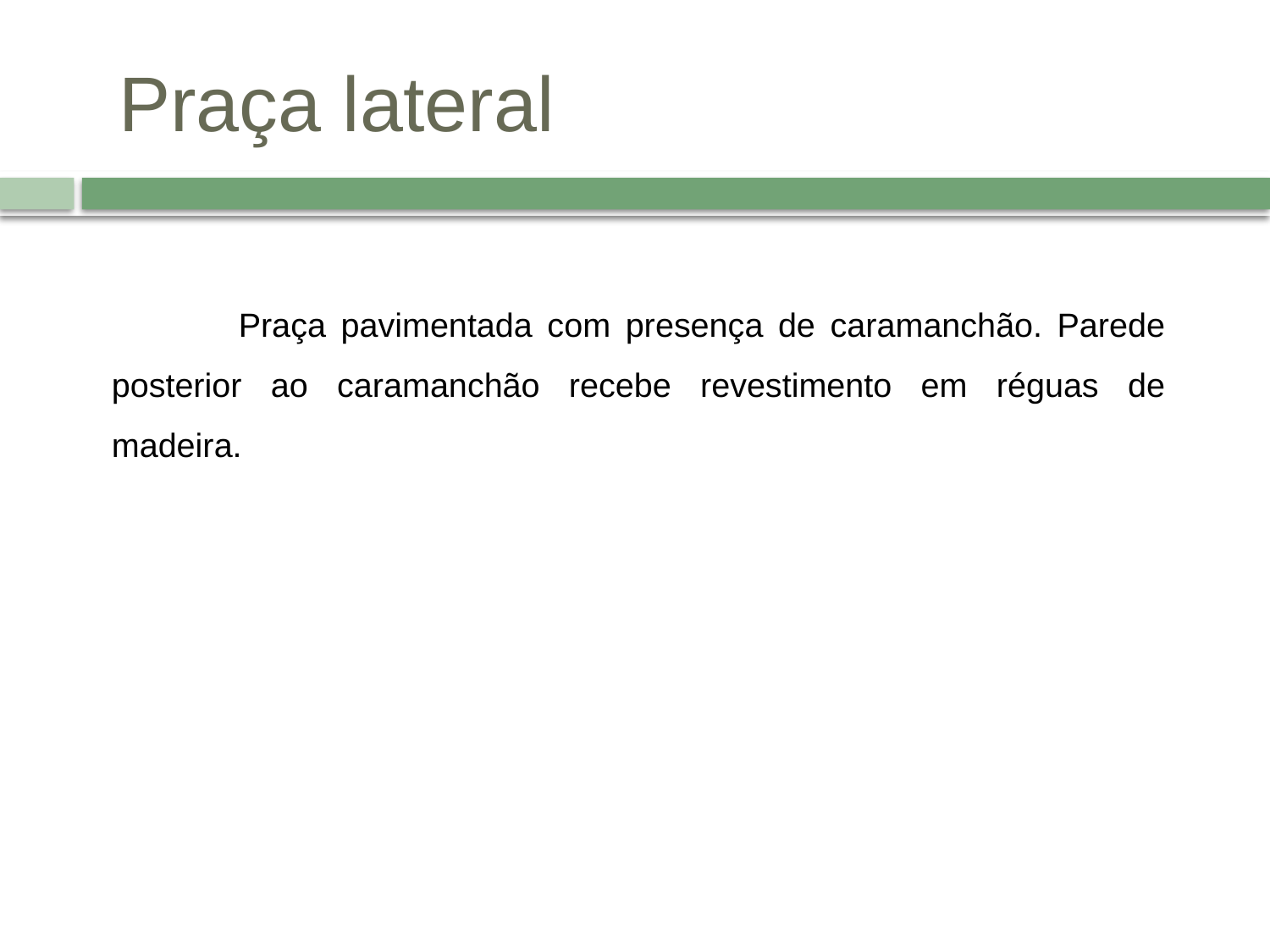

# Praça lateral
	Praça pavimentada com presença de caramanchão. Parede posterior ao caramanchão recebe revestimento em réguas de madeira.